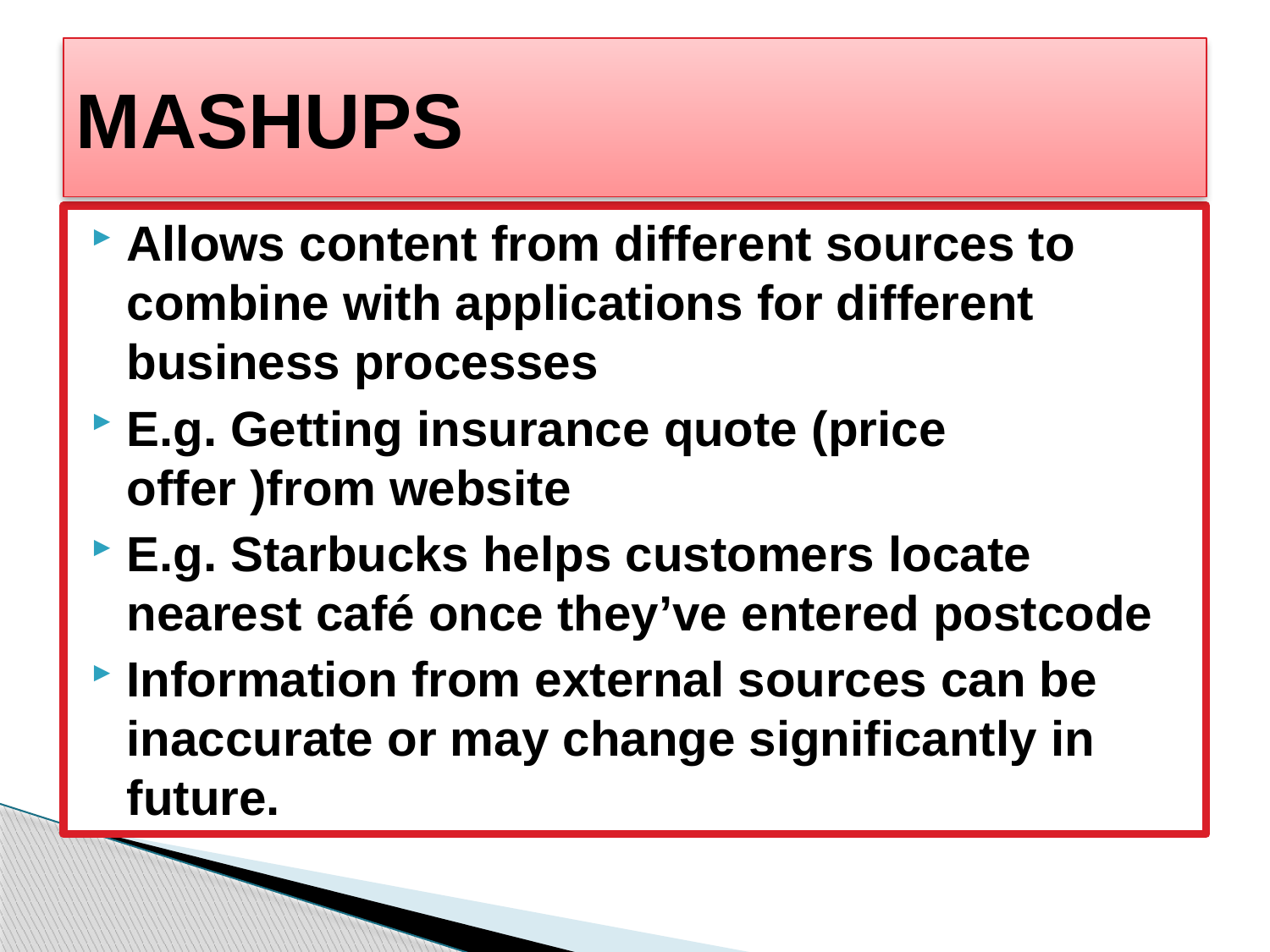

# MASHUPS
Allows content from different sources to combine with applications for different business processes
E.g. Getting insurance quote (price offer )from website
E.g. Starbucks helps customers locate nearest café once they’ve entered postcode
Information from external sources can be inaccurate or may change significantly in future.